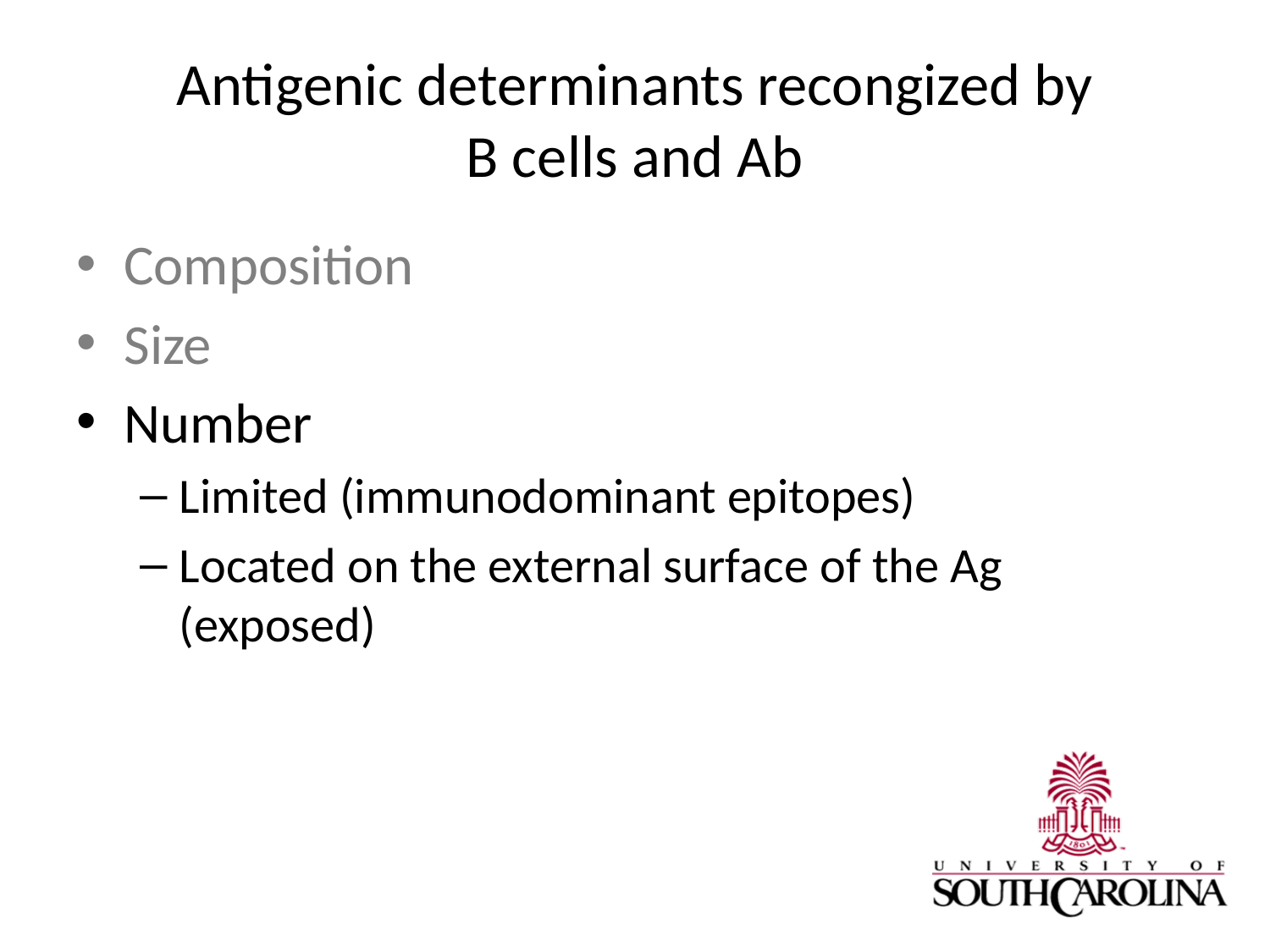

# Antigenic determinants recongized by B cells and Ab
Composition
Size
Number
Limited (immunodominant epitopes)
Located on the external surface of the Ag (exposed)